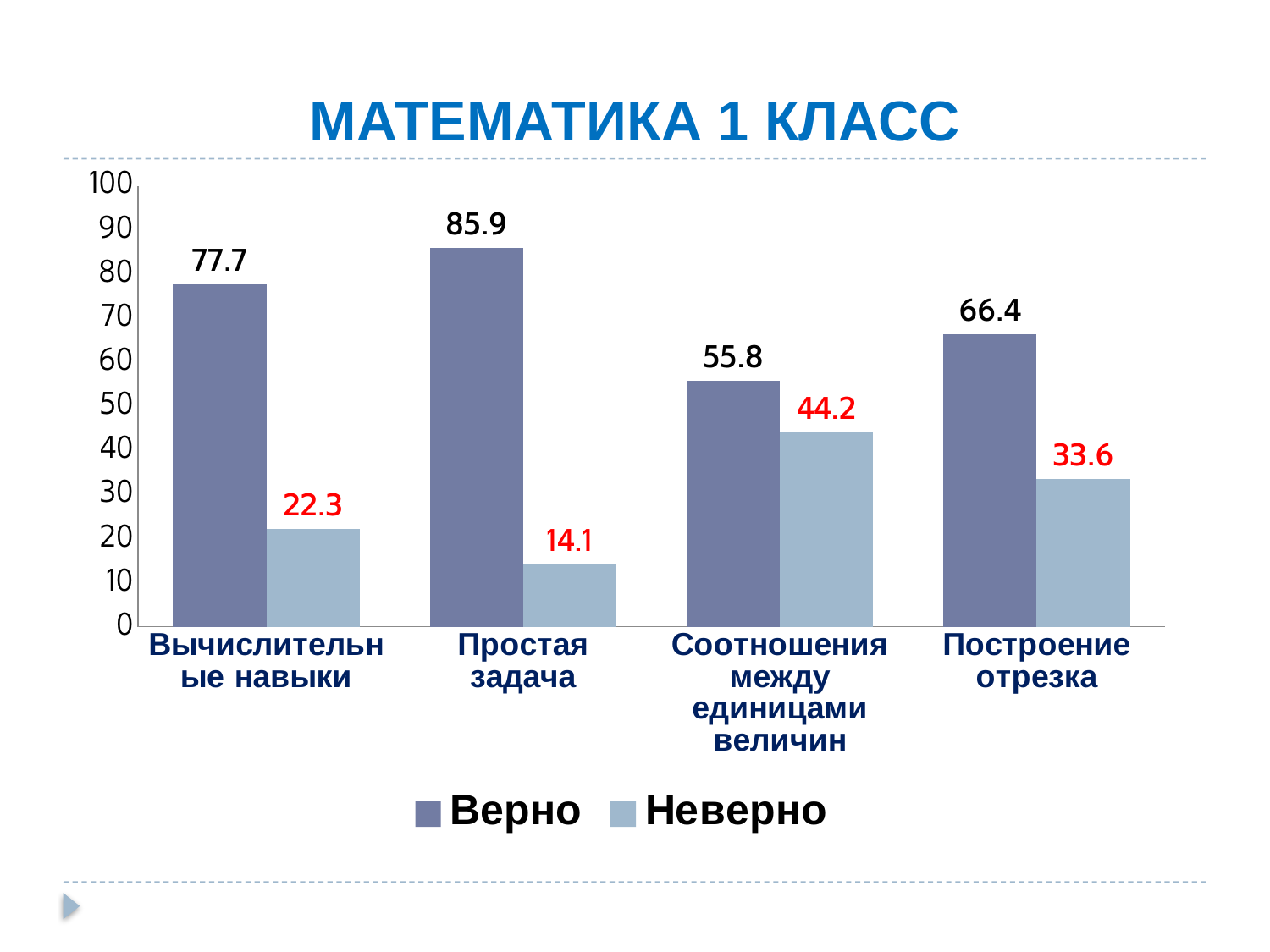

# МАТЕМАТИКА 1 КЛАСС

### Chart

| Category | Верно | Неверно |
|---|---|---|
| Вычислительные навыки | 77.7 | 22.3 |
| Простая задача | 85.9 | 14.1 |
| Соотношения между единицами величин | 55.8 | 44.2 |
| Построение отрезка | 66.4 | 33.6 |